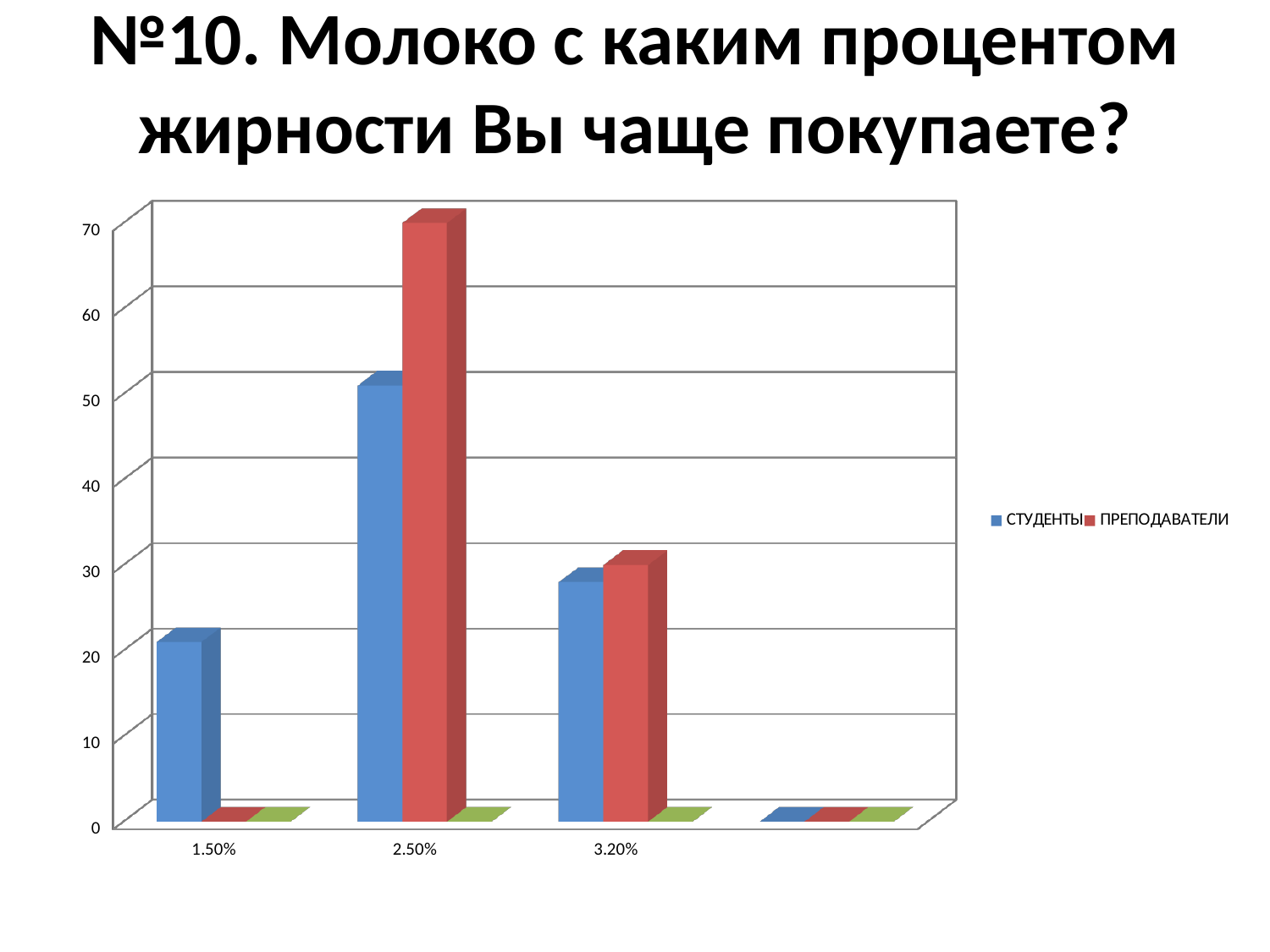

# №10. Молоко с каким процентом жирности Вы чаще покупаете?

[unsupported chart]